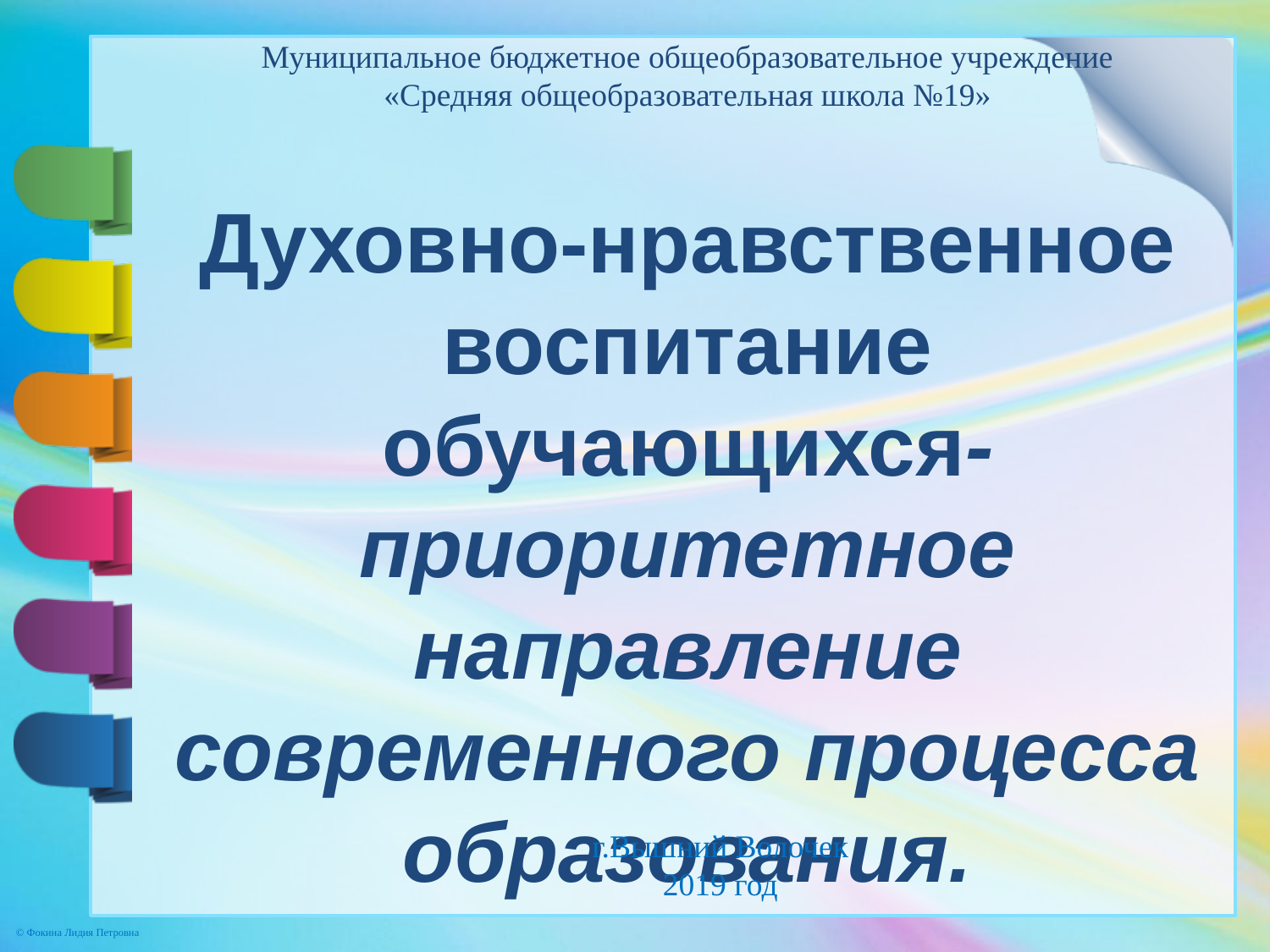

Муниципальное бюджетное общеобразовательное учреждение
«Средняя общеобразовательная школа №19»

Духовно-нравственное воспитание обучающихся-приоритетное направление современного процесса образования.

г.Вышний Волочек
2019 год